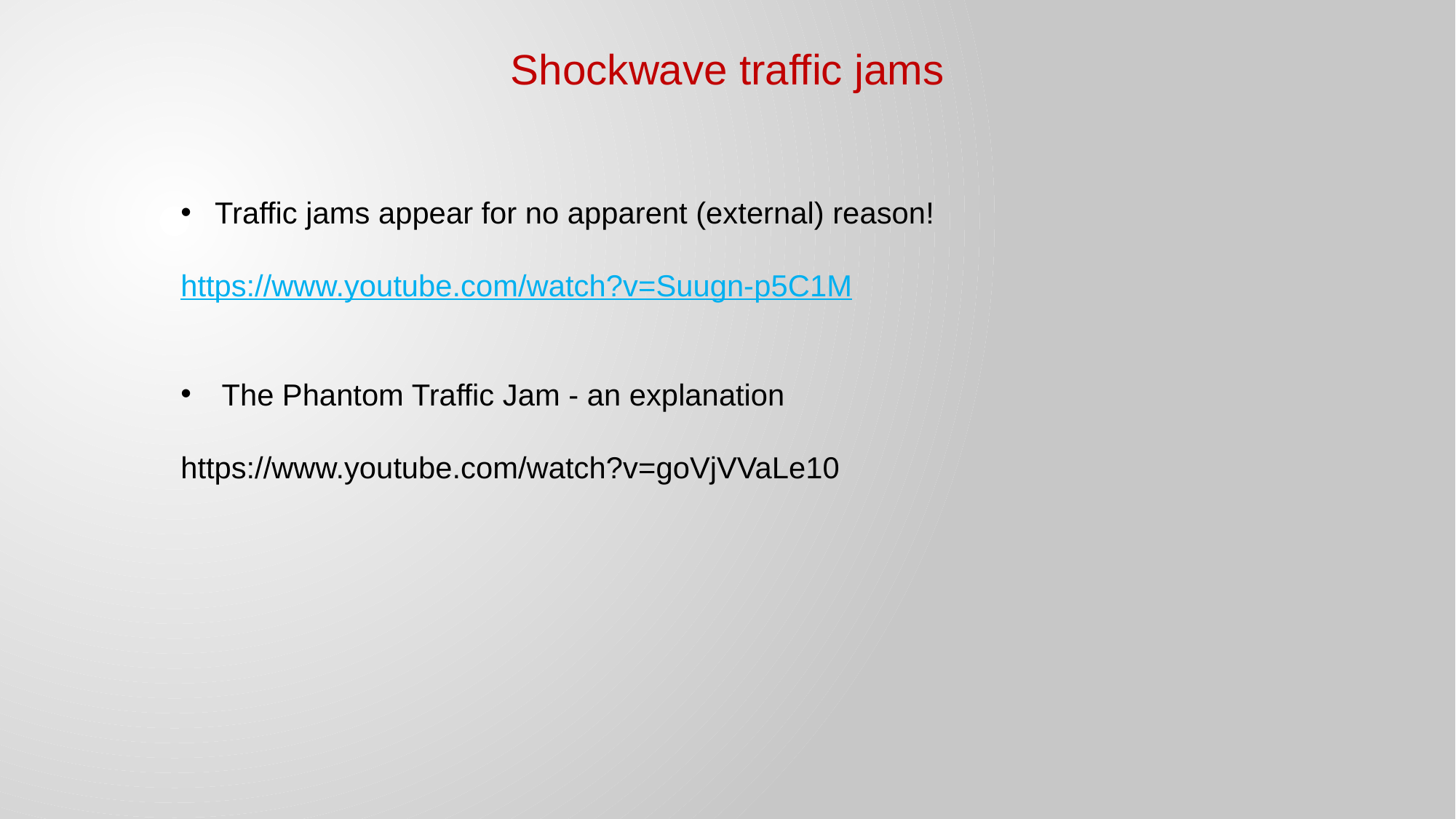

Shockwave traffic jams
Traffic jams appear for no apparent (external) reason!

https://www.youtube.com/watch?v=Suugn-p5C1M

The Phantom Traffic Jam - an explanation

https://www.youtube.com/watch?v=goVjVVaLe10